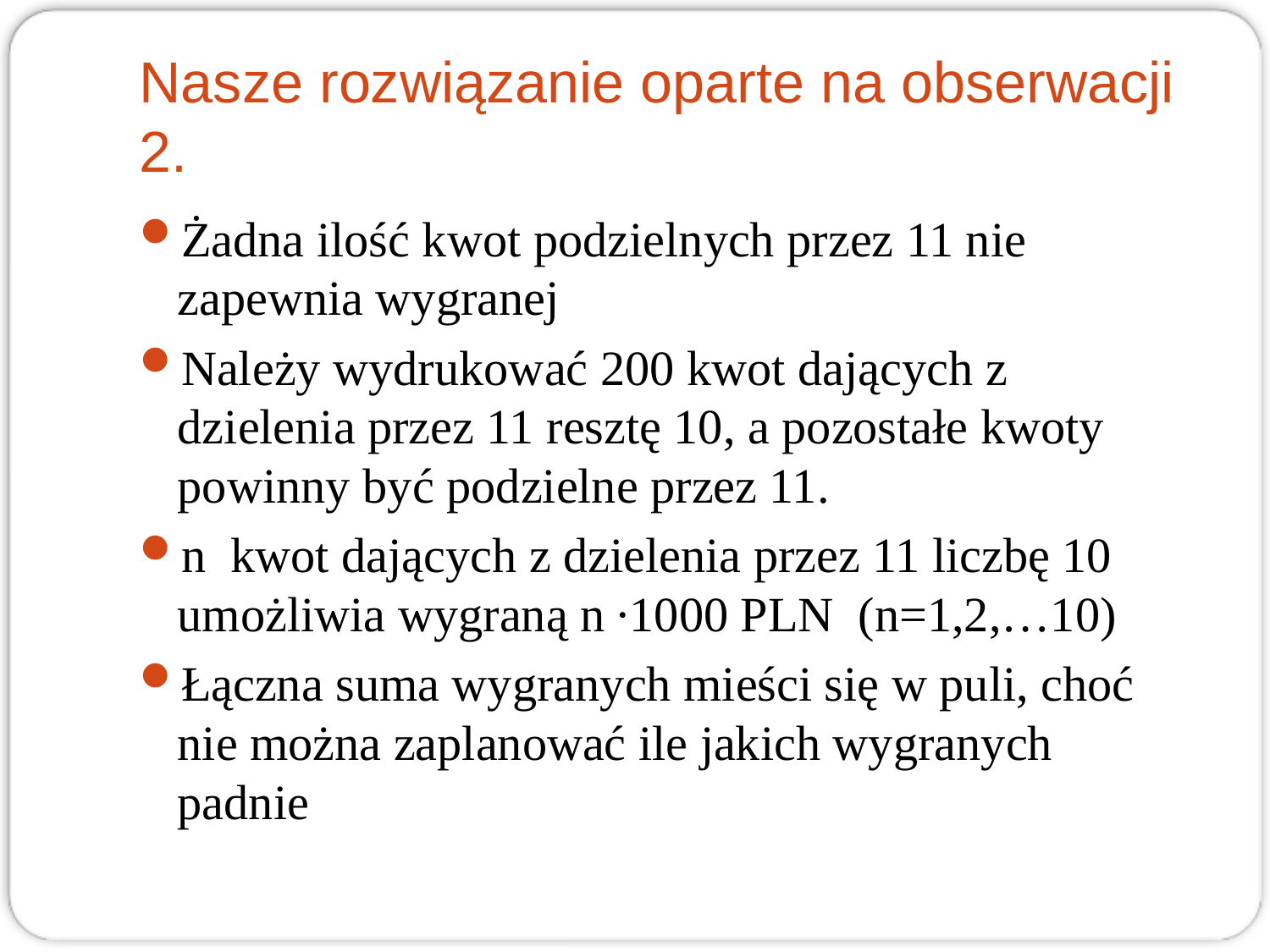

# Nasze rozwiązanie oparte na obserwacji 2.
Żadna ilość kwot podzielnych przez 11 nie zapewnia wygranej
Należy wydrukować 200 kwot dających z dzielenia przez 11 resztę 10, a pozostałe kwoty powinny być podzielne przez 11.
n  kwot dających z dzielenia przez 11 liczbę 10 umożliwia wygraną n ∙1000 PLN  (n=1,2,…10)
Łączna suma wygranych mieści się w puli, choć nie można zaplanować ile jakich wygranych padnie